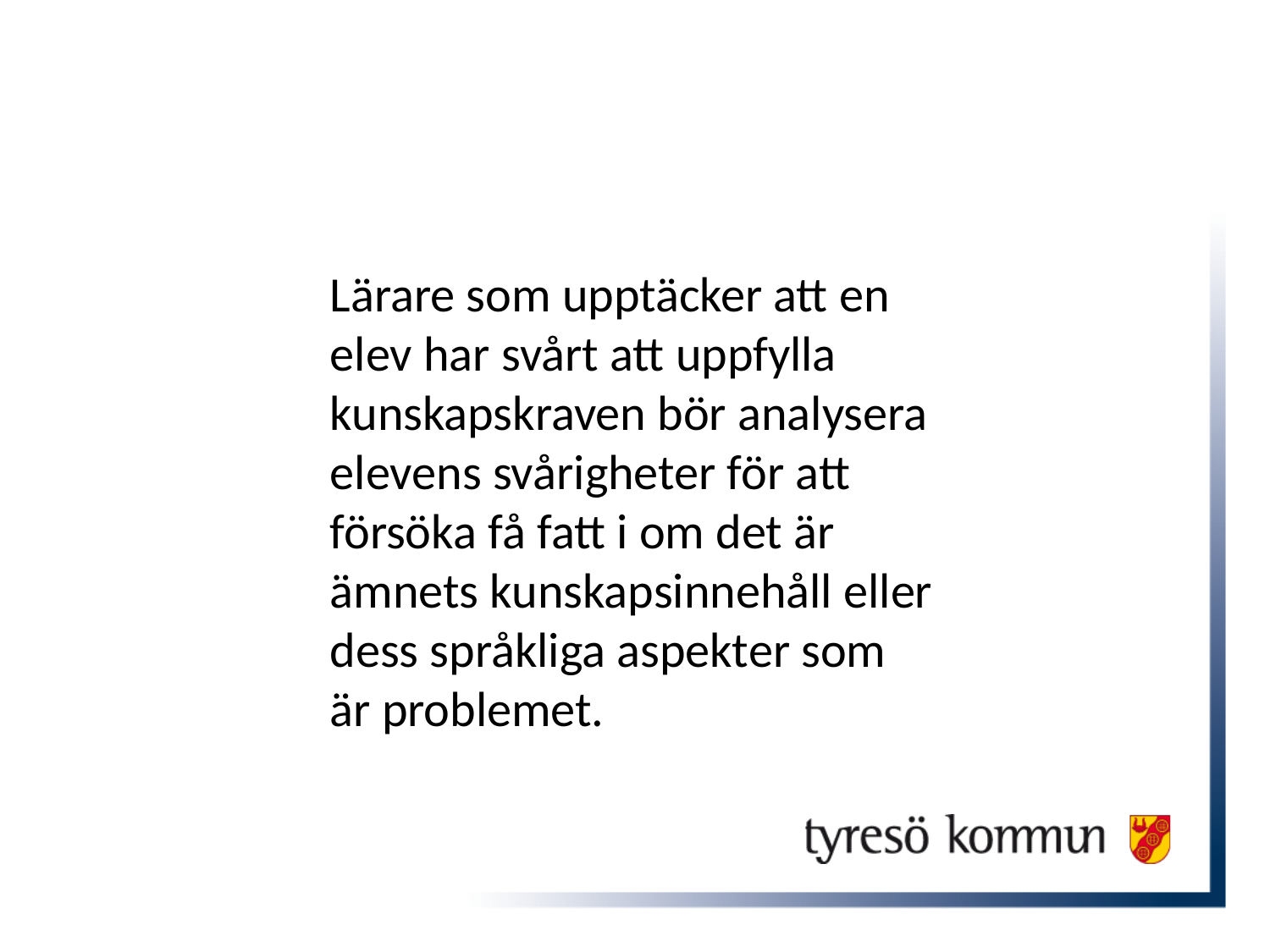

Lärare som upptäcker att en
elev har svårt att uppfylla kunskapskraven bör analysera elevens svårigheter för att
försöka få fatt i om det är ämnets kunskapsinnehåll eller dess språkliga aspekter som
är problemet.